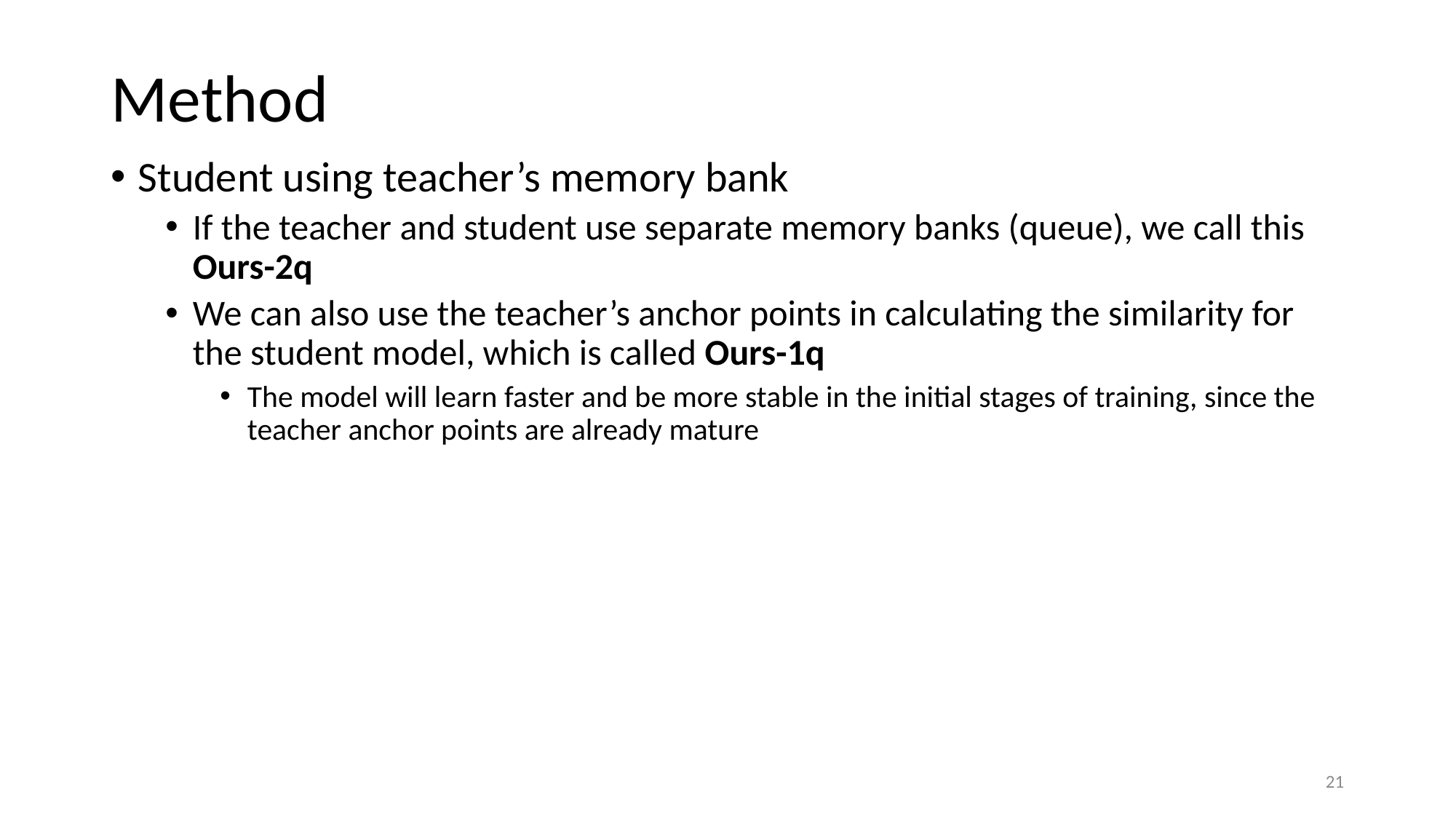

# Method
Student using teacher’s memory bank
If the teacher and student use separate memory banks (queue), we call this Ours-2q
We can also use the teacher’s anchor points in calculating the similarity for the student model, which is called Ours-1q
The model will learn faster and be more stable in the initial stages of training, since the teacher anchor points are already mature

21